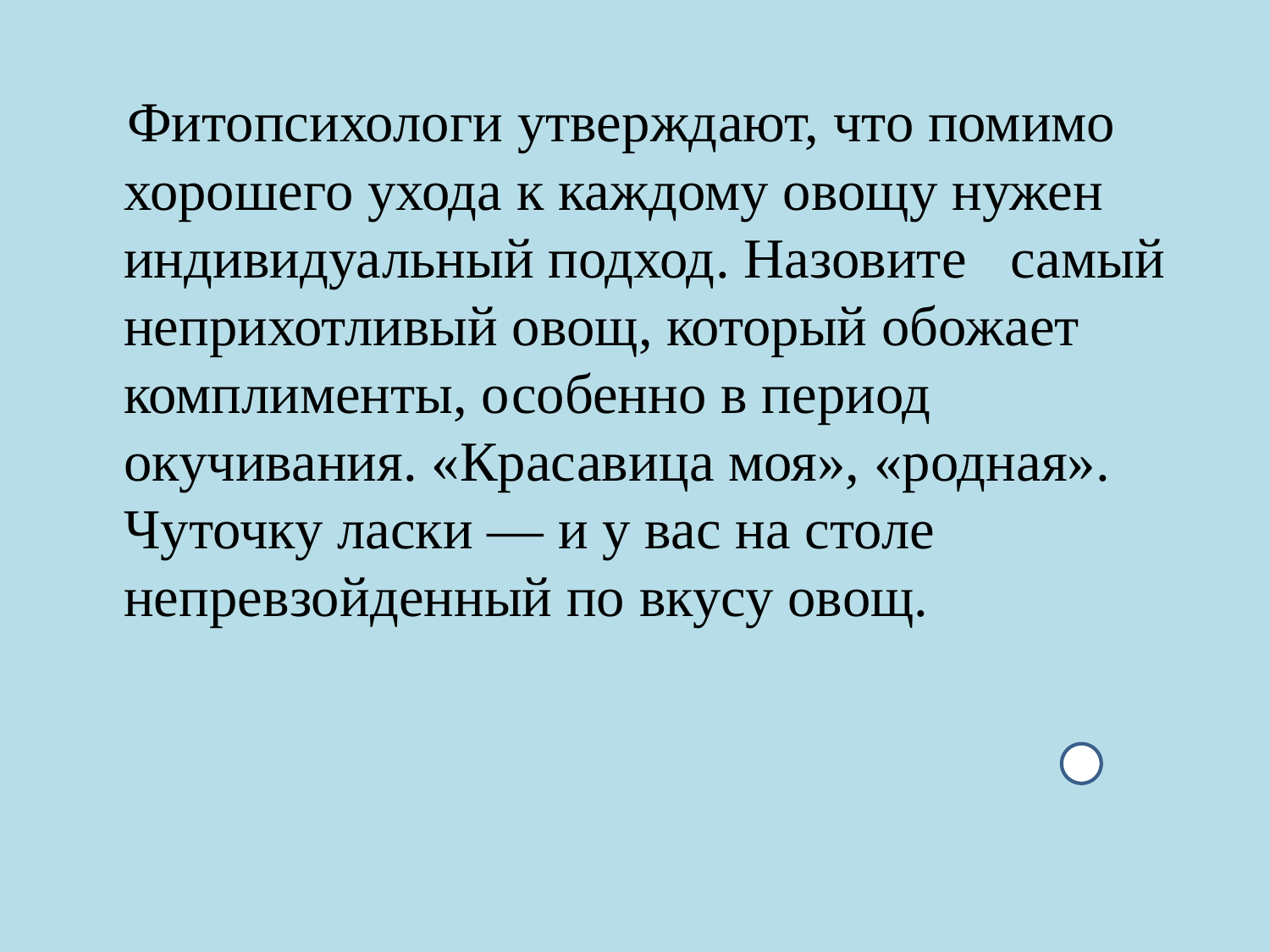

#
    Фитопсихологи утверждают, что помимо хорошего ухода к каждому овощу нужен  индивидуальный подход. Назовите   самый неприхотливый овощ, который обожает комплименты, особенно в период окучивания. «Красавица моя», «родная».  Чуточку ласки — и у вас на столе непревзойденный по вкусу овощ.